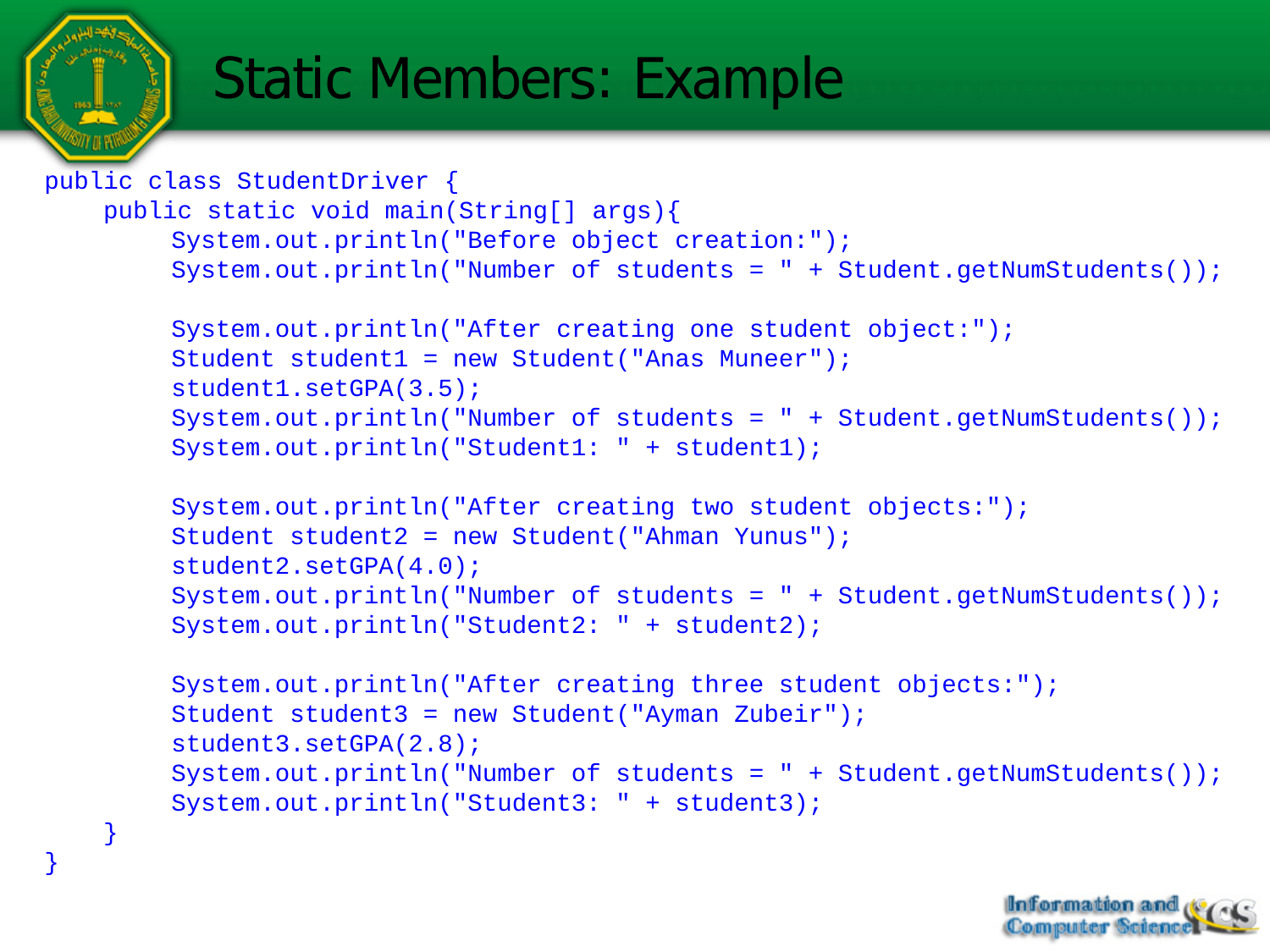

# Static Members: Example
public class StudentDriver {
    public static void main(String[] args){
    	System.out.println("Before object creation:");
    	System.out.println("Number of students = " + Student.getNumStudents());

    	System.out.println("After creating one student object:");
    	Student student1 = new Student("Anas Muneer");
    	student1.setGPA(3.5);
    	System.out.println("Number of students = " + Student.getNumStudents());
    	System.out.println("Student1: " + student1);

    	System.out.println("After creating two student objects:");
    	Student student2 = new Student("Ahman Yunus");
    	student2.setGPA(4.0);
    	System.out.println("Number of students = " + Student.getNumStudents());
    	System.out.println("Student2: " + student2);

    	System.out.println("After creating three student objects:");
    	Student student3 = new Student("Ayman Zubeir");
    	student3.setGPA(2.8);
    	System.out.println("Number of students = " + Student.getNumStudents());
    	System.out.println("Student3: " + student3);
    }
}